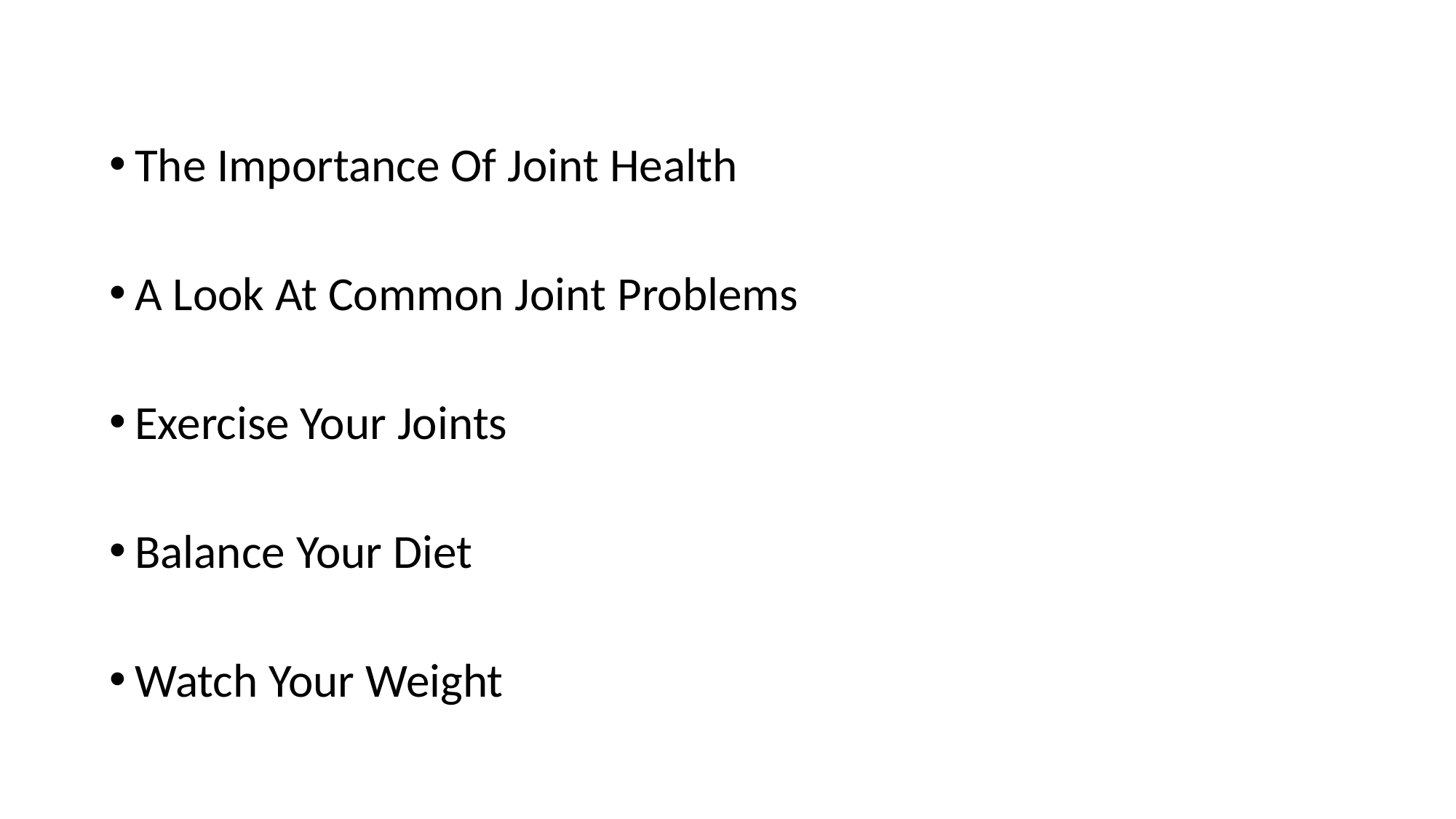

The Importance Of Joint Health

A Look At Common Joint Problems

Exercise Your Joints

Balance Your Diet

Watch Your Weight